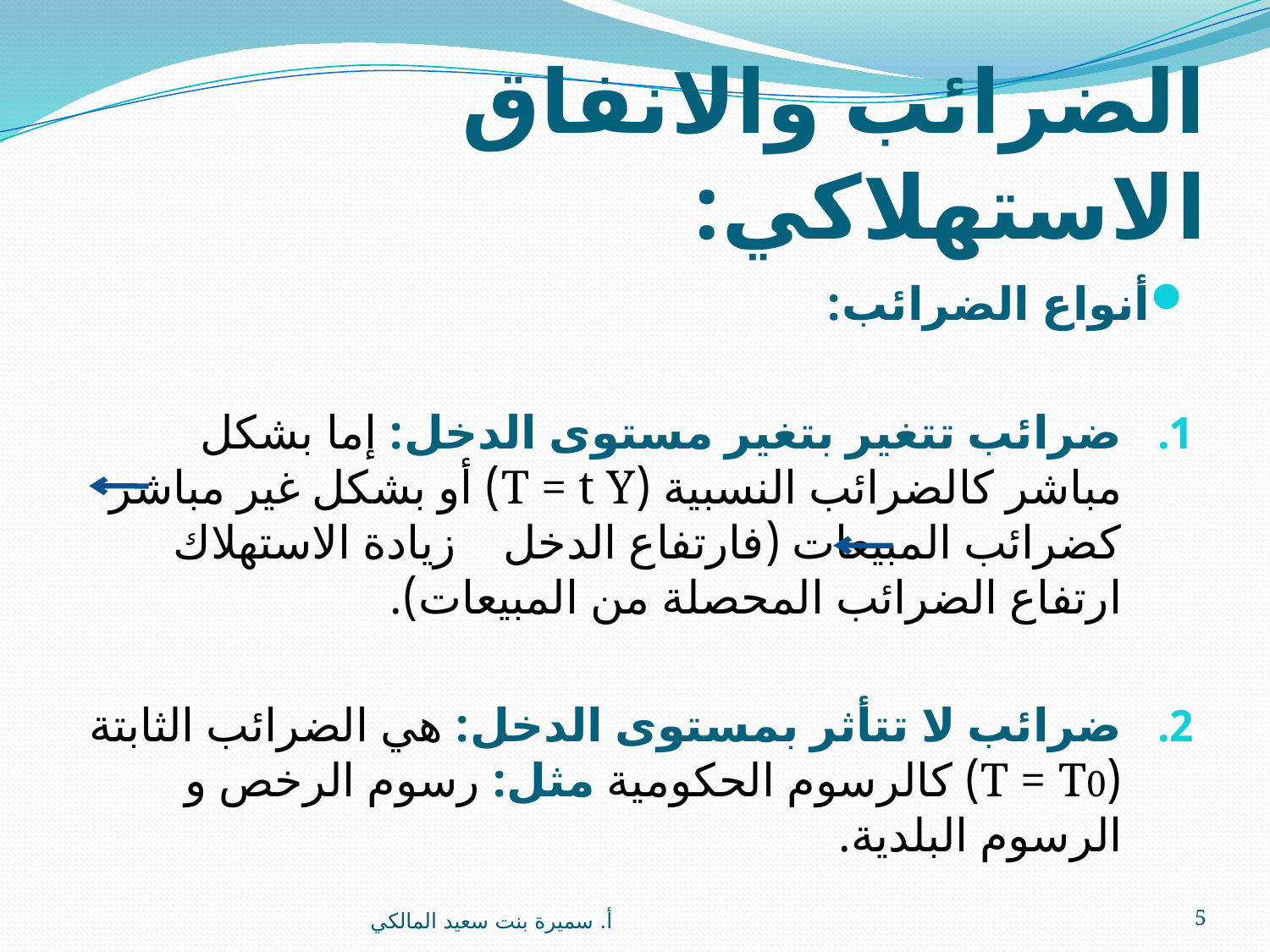

# الضرائب والانفاق الاستهلاكي:
أنواع الضرائب:

ضرائب تتغير بتغير مستوى الدخل: إما بشكل مباشر كالضرائب النسبية (T = t Y) أو بشكل غير مباشر كضرائب المبيعات (فارتفاع الدخل    زيادة الاستهلاك     ارتفاع الضرائب المحصلة من المبيعات).

ضرائب لا تتأثر بمستوى الدخل: هي الضرائب الثابتة (T = T0) كالرسوم الحكومية مثل: رسوم الرخص و الرسوم البلدية.

أ. سميرة بنت سعيد المالكي
5